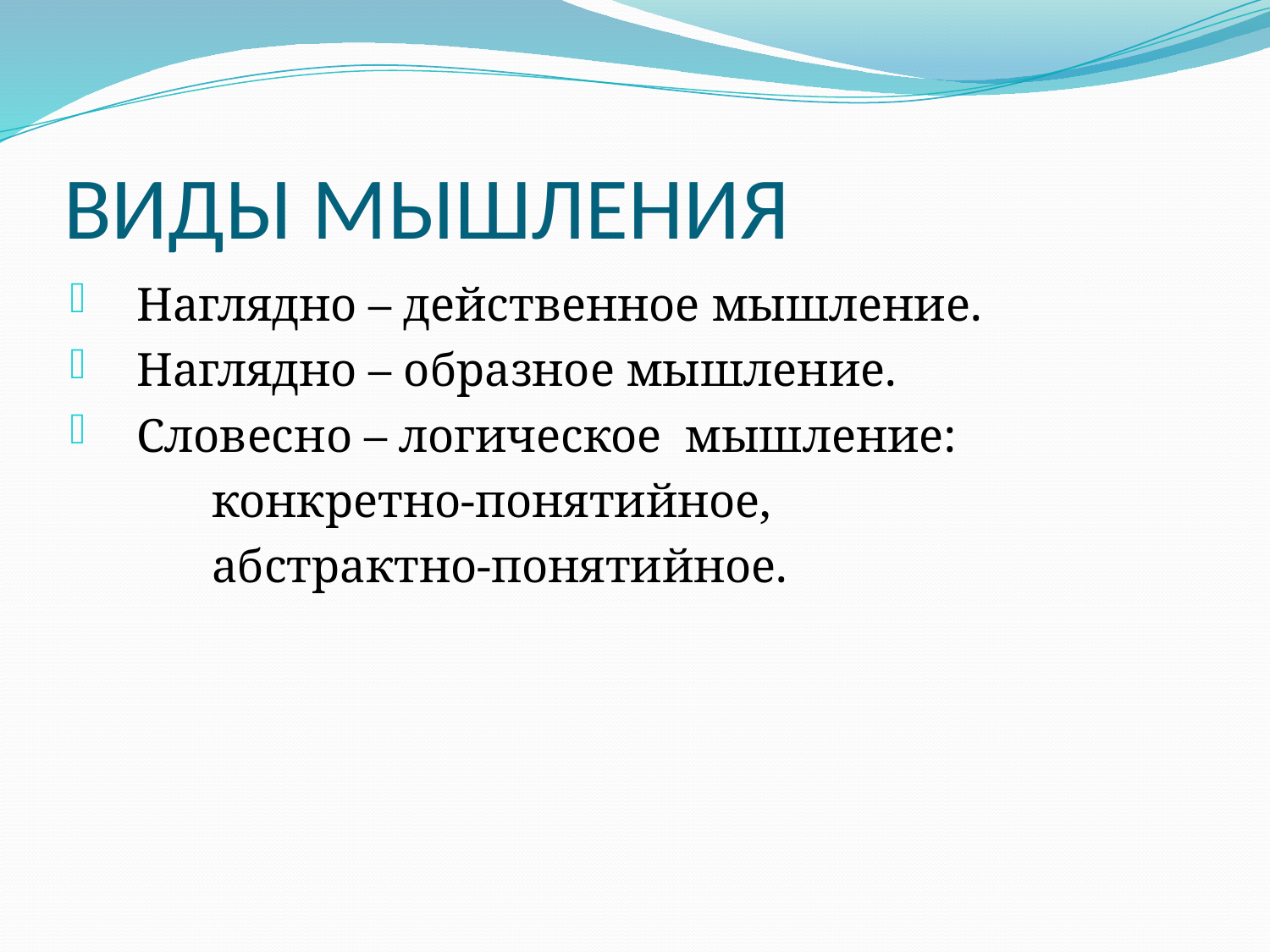

# ВИДЫ МЫШЛЕНИЯ
 Наглядно – действенное мышление.
 Наглядно – образное мышление.
 Словесно – логическое  мышление:
            конкретно-понятийное,
            абстрактно-понятийное.